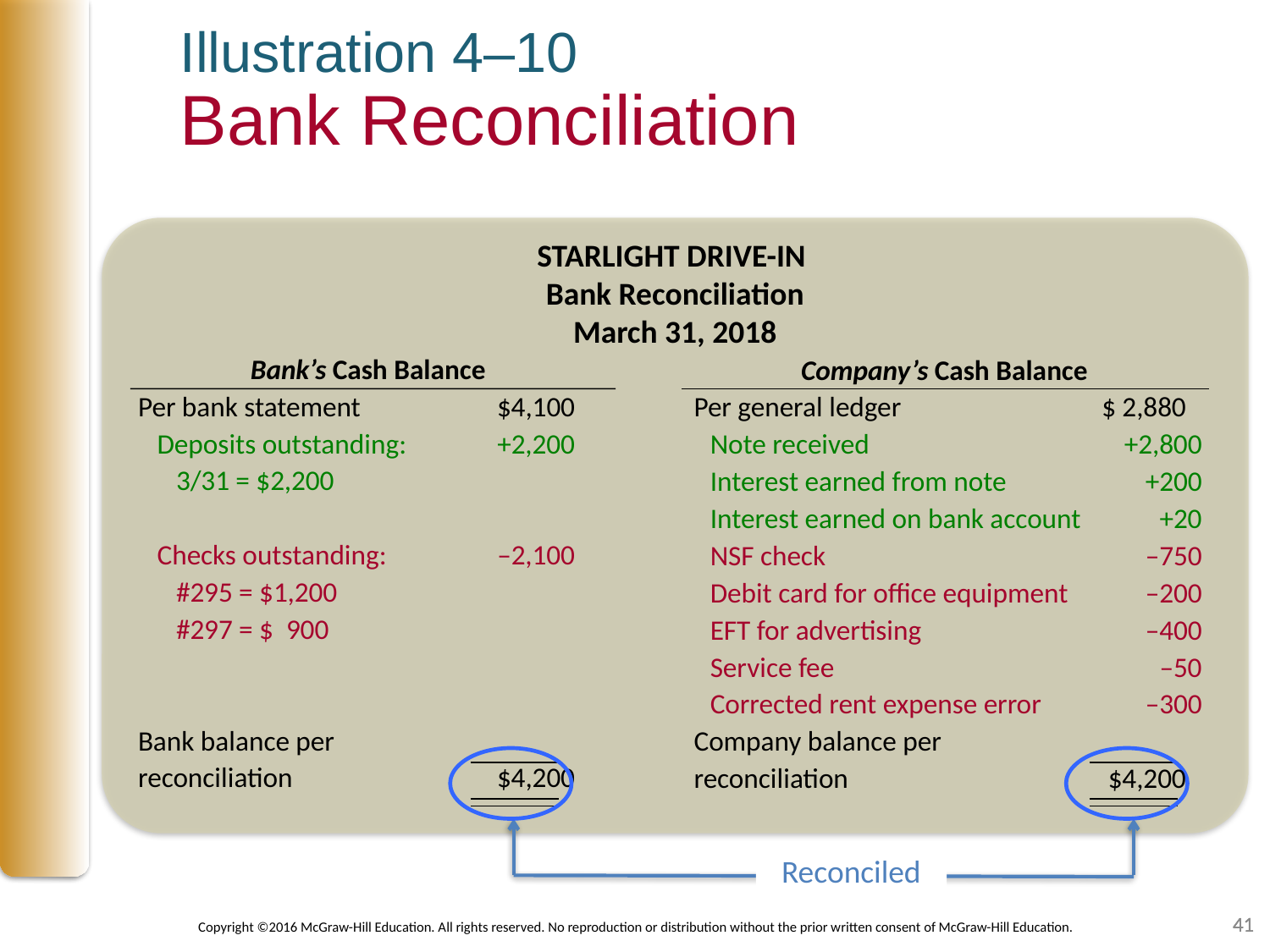

# Illustration 4–10 Bank Reconciliation

STARLIGHT DRIVE-IN
Bank Reconciliation
March 31, 2018

	Bank’s Cash Balance
Per bank statement 	$4,100
   Deposits outstanding: 	+2,200
      3/31 = $2,200

   Checks outstanding: 	–2,100
      #295 = $1,200
      #297 = $  900

Bank balance per
reconciliation 	$4,200

Company’s Cash Balance
Per general ledger 	$ 2,880
Note received 	+2,800
Interest earned from note 	+200
Interest earned on bank account 	+20
NSF check	 –750
Debit card for office equipment	–200
EFT for advertising	 –400
Service fee	 –50
Corrected rent expense error	 –300
Company balance per
reconciliation 	$4,200

Reconciled
41
41
41
Copyright ©2016 McGraw-Hill Education. All rights reserved. No reproduction or distribution without the prior written consent of McGraw-Hill Education.